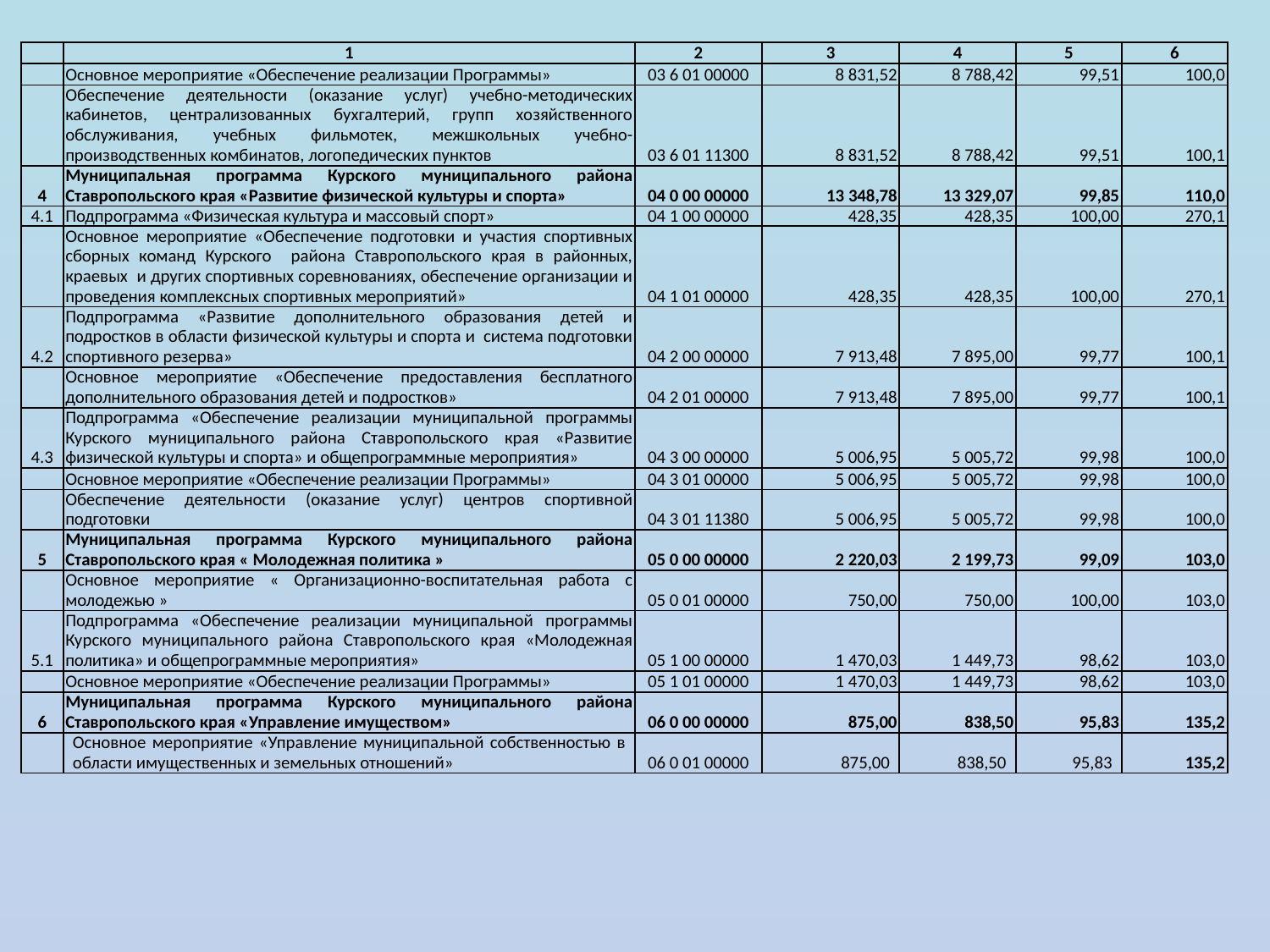

|  | 1 | 2 | 3 | 4 | 5 | 6 |
| --- | --- | --- | --- | --- | --- | --- |
|  | Основное мероприятие «Обеспечение реализации Программы» | 03 6 01 00000 | 8 831,52 | 8 788,42 | 99,51 | 100,0 |
|  | Обеспечение деятельности (оказание услуг) учебно-методических кабинетов, централизованных бухгалтерий, групп хозяйственного обслуживания, учебных фильмотек, межшкольных учебно-производственных комбинатов, логопедических пунктов | 03 6 01 11300 | 8 831,52 | 8 788,42 | 99,51 | 100,1 |
| 4 | Муниципальная программа Курского муниципального района Ставропольского края «Развитие физической культуры и спорта» | 04 0 00 00000 | 13 348,78 | 13 329,07 | 99,85 | 110,0 |
| 4.1 | Подпрограмма «Физическая культура и массовый спорт» | 04 1 00 00000 | 428,35 | 428,35 | 100,00 | 270,1 |
|  | Основное мероприятие «Обеспечение подготовки и участия спортивных сборных команд Курского района Ставропольского края в районных, краевых и других спортивных соревнованиях, обеспечение организации и проведения комплексных спортивных мероприятий» | 04 1 01 00000 | 428,35 | 428,35 | 100,00 | 270,1 |
| 4.2 | Подпрограмма «Развитие дополнительного образования детей и подростков в области физической культуры и спорта и система подготовки спортивного резерва» | 04 2 00 00000 | 7 913,48 | 7 895,00 | 99,77 | 100,1 |
|  | Основное мероприятие «Обеспечение предоставления бесплатного дополнительного образования детей и подростков» | 04 2 01 00000 | 7 913,48 | 7 895,00 | 99,77 | 100,1 |
| 4.3 | Подпрограмма «Обеспечение реализации муниципальной программы Курского муниципального района Ставропольского края «Развитие физической культуры и спорта» и общепрограммные мероприятия» | 04 3 00 00000 | 5 006,95 | 5 005,72 | 99,98 | 100,0 |
|  | Основное мероприятие «Обеспечение реализации Программы» | 04 3 01 00000 | 5 006,95 | 5 005,72 | 99,98 | 100,0 |
|  | Обеспечение деятельности (оказание услуг) центров спортивной подготовки | 04 3 01 11380 | 5 006,95 | 5 005,72 | 99,98 | 100,0 |
| 5 | Муниципальная программа Курского муниципального района Ставропольского края « Молодежная политика » | 05 0 00 00000 | 2 220,03 | 2 199,73 | 99,09 | 103,0 |
|  | Основное мероприятие « Организационно-воспитательная работа с молодежью » | 05 0 01 00000 | 750,00 | 750,00 | 100,00 | 103,0 |
| 5.1 | Подпрограмма «Обеспечение реализации муниципальной программы Курского муниципального района Ставропольского края «Молодежная политика» и общепрограммные мероприятия» | 05 1 00 00000 | 1 470,03 | 1 449,73 | 98,62 | 103,0 |
|  | Основное мероприятие «Обеспечение реализации Программы» | 05 1 01 00000 | 1 470,03 | 1 449,73 | 98,62 | 103,0 |
| 6 | Муниципальная программа Курского муниципального района Ставропольского края «Управление имуществом» | 06 0 00 00000 | 875,00 | 838,50 | 95,83 | 135,2 |
|  | Основное мероприятие «Управление муниципальной собственностью в области имущественных и земельных отношений» | 06 0 01 00000 | 875,00 | 838,50 | 95,83 | 135,2 |